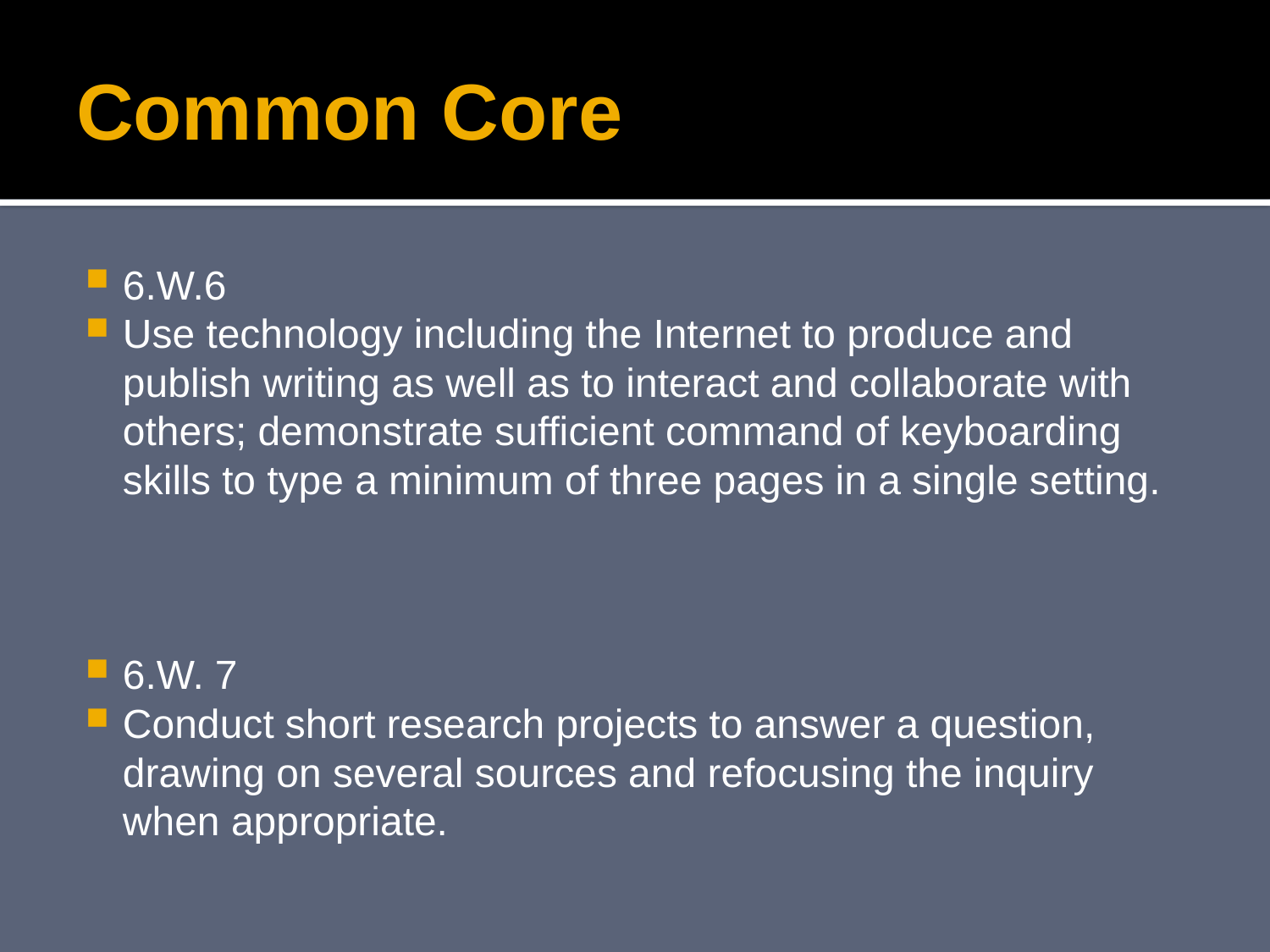

# Common Core
6.W.6
Use technology including the Internet to produce and publish writing as well as to interact and collaborate with others; demonstrate sufficient command of keyboarding skills to type a minimum of three pages in a single setting.

6.W. 7
Conduct short research projects to answer a question, drawing on several sources and refocusing the inquiry when appropriate.